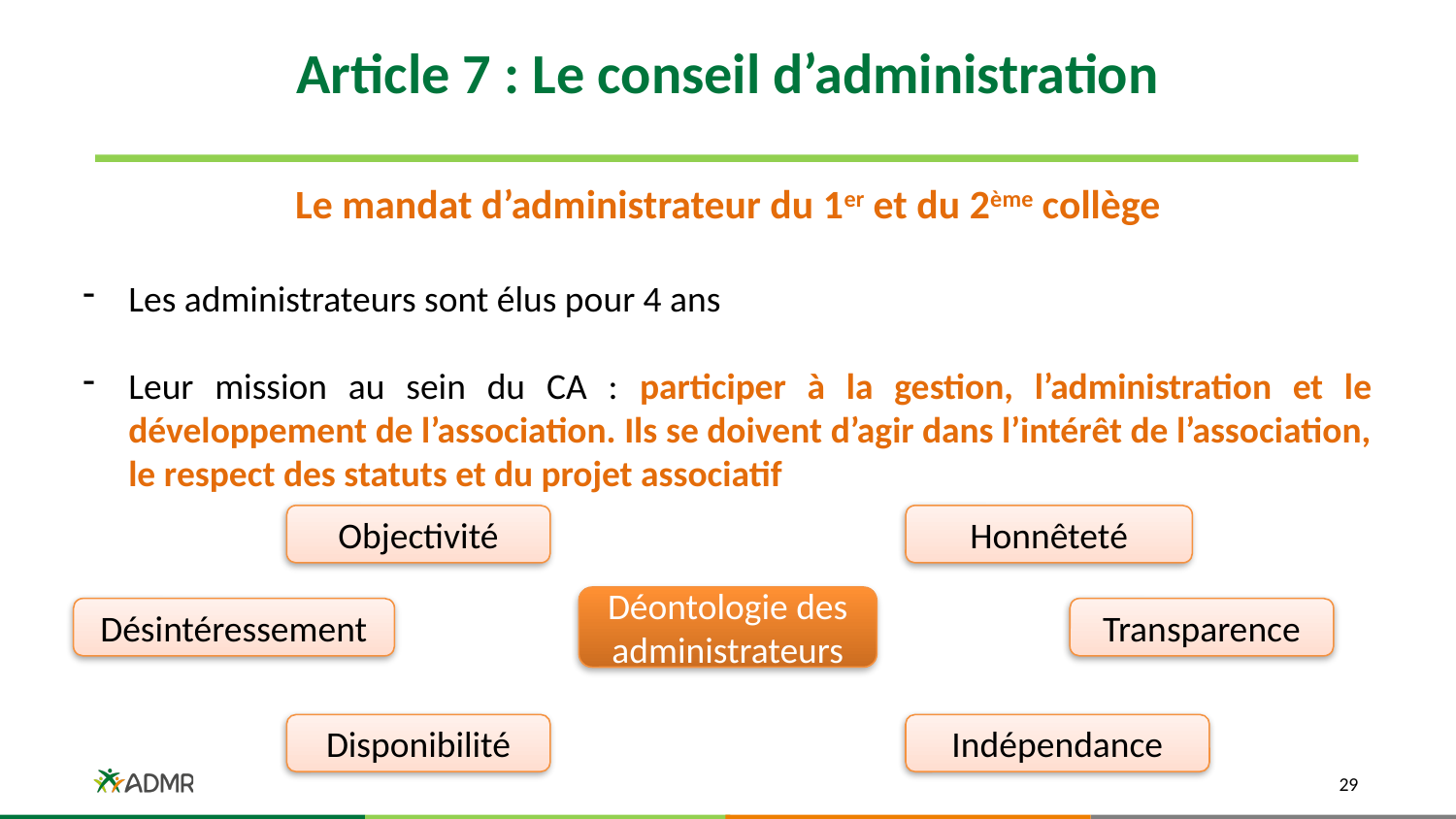

# Article 7 : Le conseil d’administration
Le mandat d’administrateur du 1er et du 2ème collège

Les administrateurs sont élus pour 4 ans

Leur mission au sein du CA : participer à la gestion, l’administration et le développement de l’association. Ils se doivent d’agir dans l’intérêt de l’association, le respect des statuts et du projet associatif

Honnêteté
Objectivité
Déontologie des administrateurs
Désintéressement
Transparence
Disponibilité
Indépendance